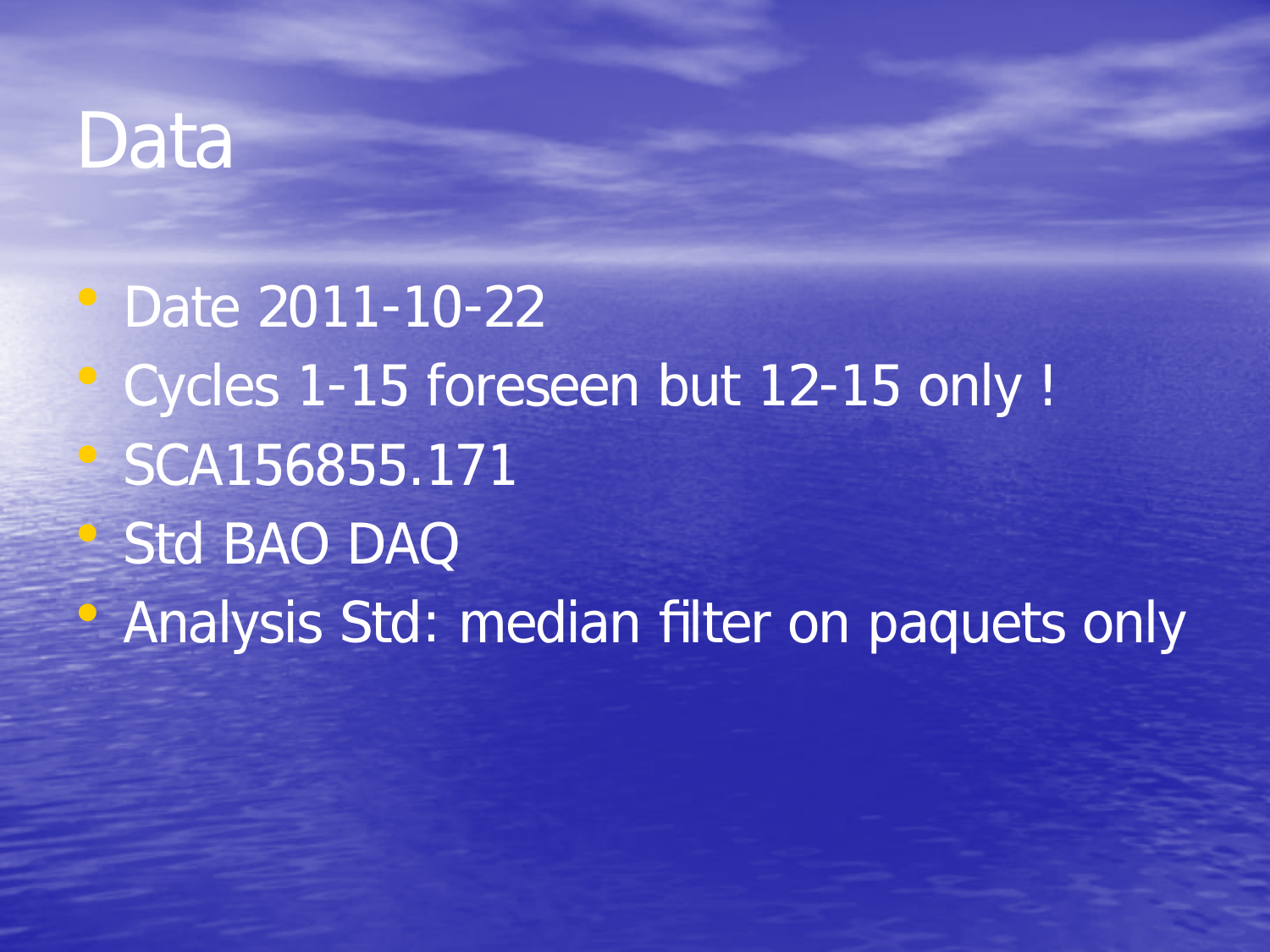

# Data
Date 2011-10-22
Cycles 1-15 foreseen but 12-15 only !
SCA156855.171
Std BAO DAQ
Analysis Std: median filter on paquets only